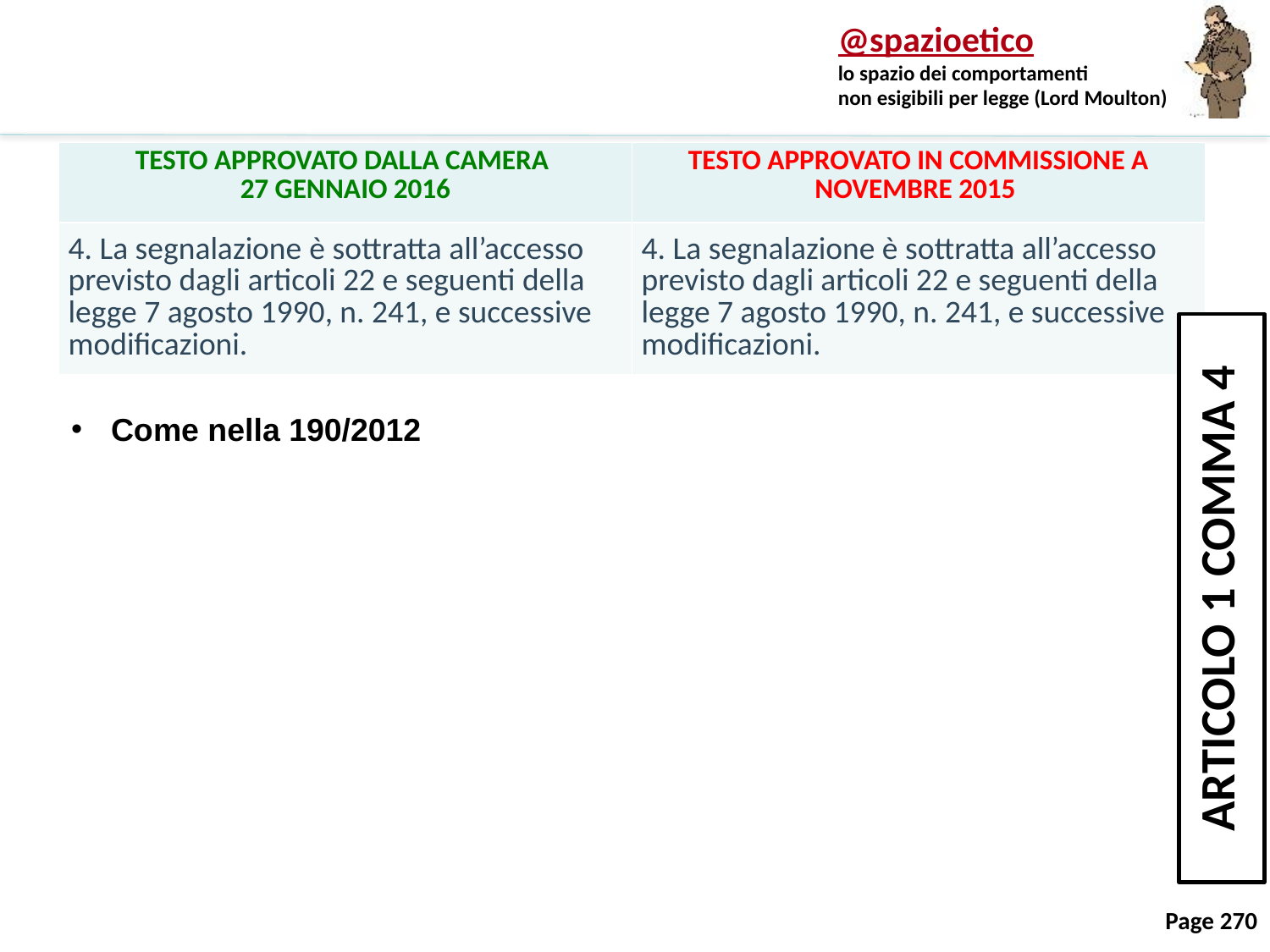

| TESTO APPROVATO DALLA CAMERA 27 GENNAIO 2016 | TESTO APPROVATO IN COMMISSIONE A NOVEMBRE 2015 |
| --- | --- |
| 4. La segnalazione è sottratta all’accesso previsto dagli articoli 22 e seguenti della legge 7 agosto 1990, n. 241, e successive modificazioni. | 4. La segnalazione è sottratta all’accesso previsto dagli articoli 22 e seguenti della legge 7 agosto 1990, n. 241, e successive modificazioni. |
ARTICOLO 1 COMMA 4
Come nella 190/2012
270